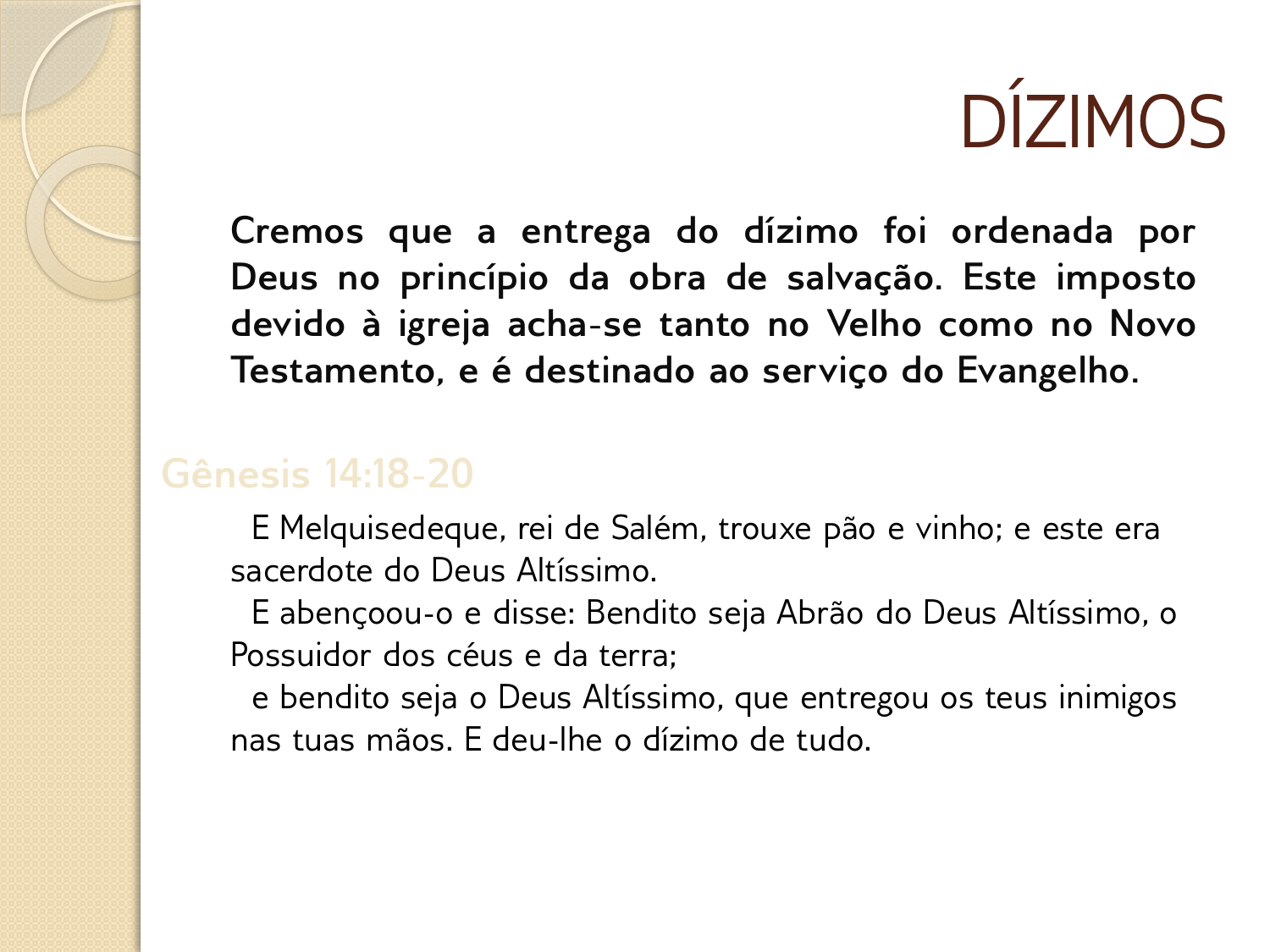

# DÍZIMOS
Cremos que a entrega do dízimo foi ordenada por Deus no princípio da obra de salvação. Este imposto devido à igreja acha-se tanto no Velho como no Novo Testamento, e é destinado ao serviço do Evangelho.
Gênesis 14:18-20
  E Melquisedeque, rei de Salém, trouxe pão e vinho; e este era sacerdote do Deus Altíssimo.
  E abençoou-o e disse: Bendito seja Abrão do Deus Altíssimo, o Possuidor dos céus e da terra;
  e bendito seja o Deus Altíssimo, que entregou os teus inimigos nas tuas mãos. E deu-lhe o dízimo de tudo.